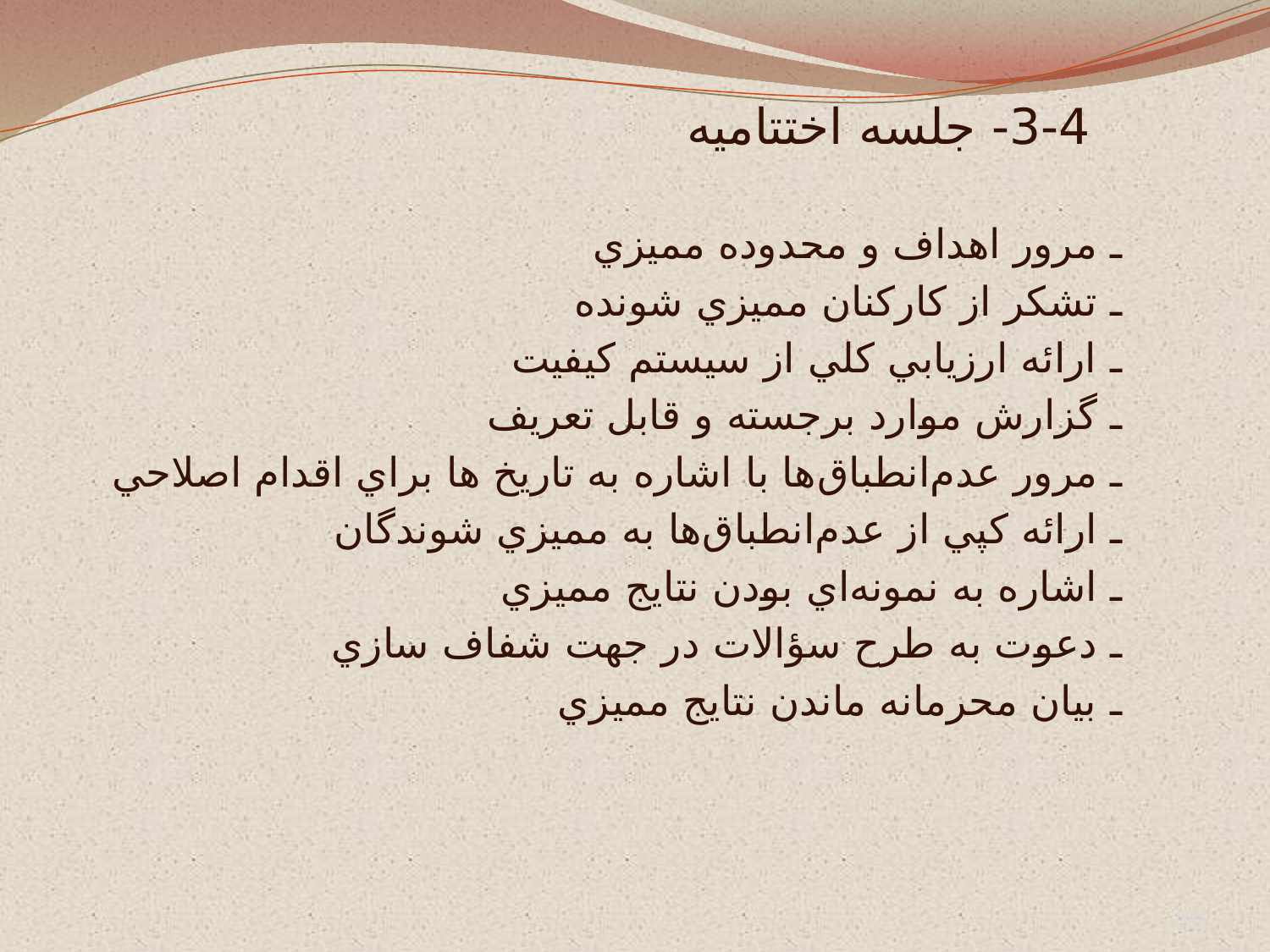

# 3-4- جلسه اختتاميه
ـ مرور اهداف و محدوده مميزي
ـ تشكر از كاركنان مميزي شونده
ـ ارائه ارزيابي كلي از سيستم كيفيت
ـ گزارش موارد برجسته و قابل تعريف
ـ مرور عدم‌انطباق‌ها با اشاره به تاريخ ها براي اقدام اصلاحي
ـ ارائه كپي از عدم‌انطباق‌ها به مميزي شوندگان
ـ اشاره به نمونه‌اي بودن نتايج مميزي
ـ دعوت به طرح سؤالات در جهت شفاف سازي
ـ بيان محرمانه ماندن نتايج مميزي
193